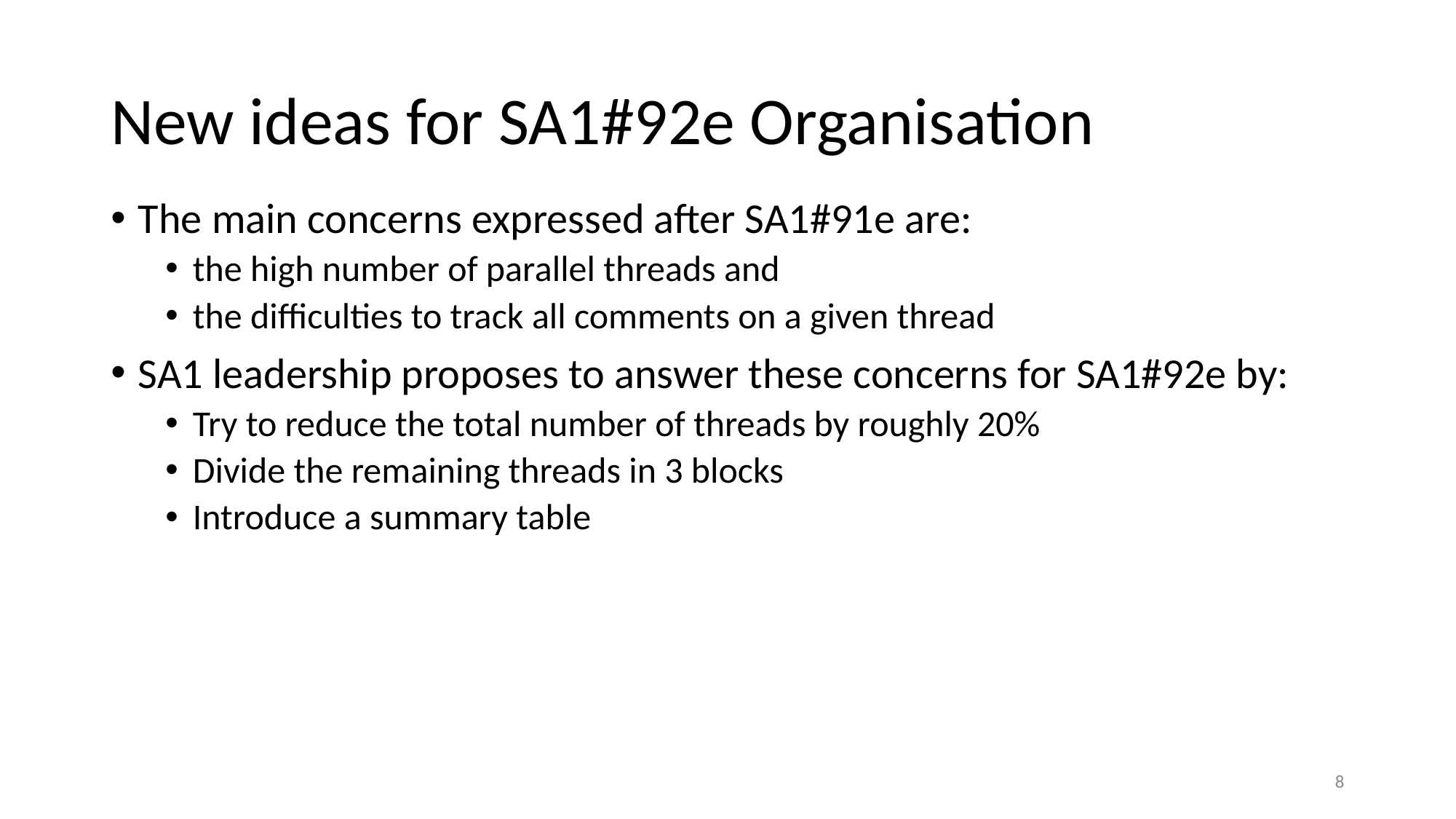

# New ideas for SA1#92e Organisation
The main concerns expressed after SA1#91e are:
the high number of parallel threads and
the difficulties to track all comments on a given thread
SA1 leadership proposes to answer these concerns for SA1#92e by:
Try to reduce the total number of threads by roughly 20%
Divide the remaining threads in 3 blocks
Introduce a summary table
8